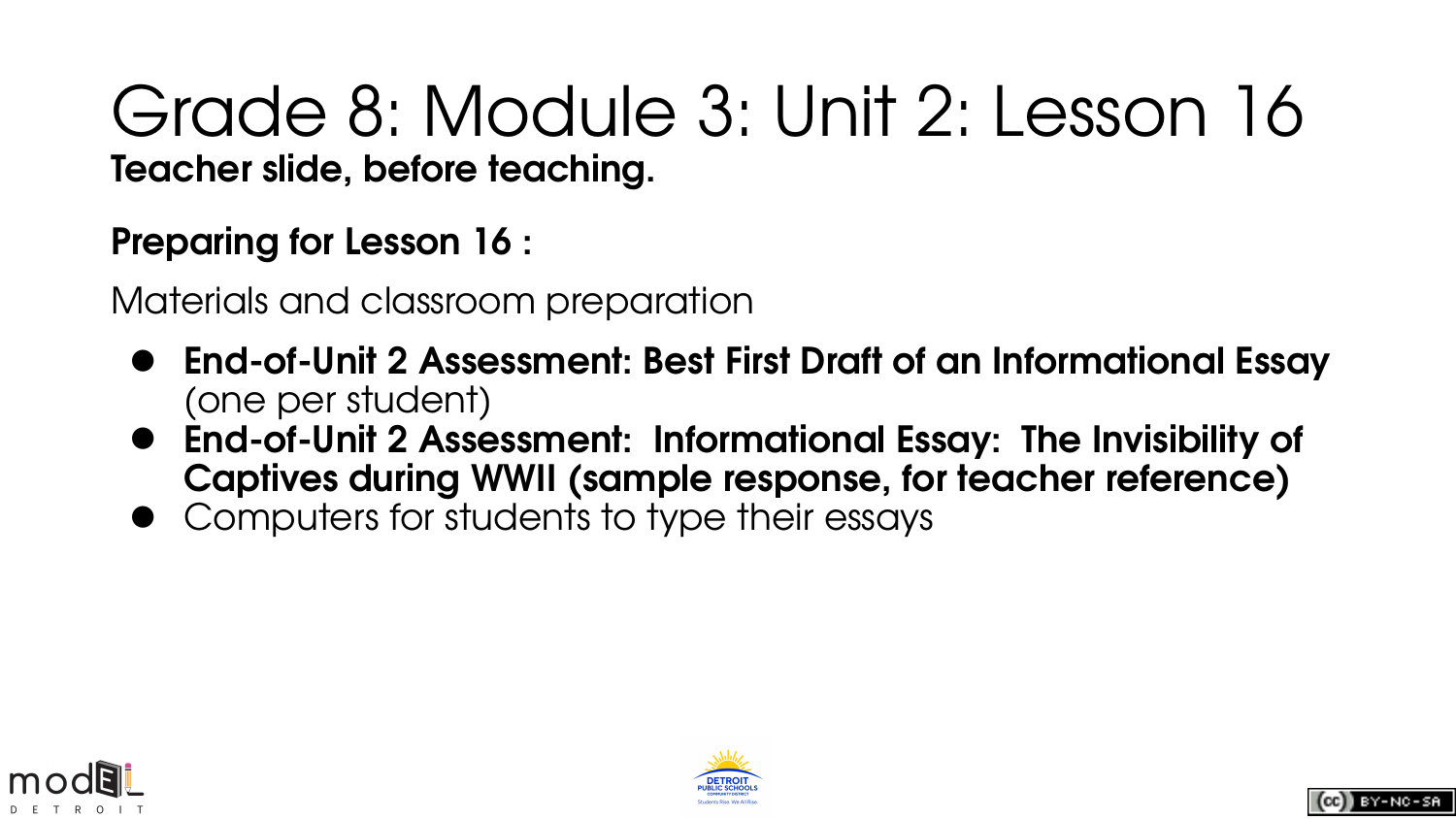

# Grade 8: Module 3: Unit 2: Lesson 16
Teacher slide, before teaching.

Preparing for Lesson 16 :
Materials and classroom preparation
End-of-Unit 2 Assessment: Best First Draft of an Informational Essay (one per student)
End-of-Unit 2 Assessment:  Informational Essay:  The Invisibility of Captives during WWII (sample response, for teacher reference)
Computers for students to type their essays